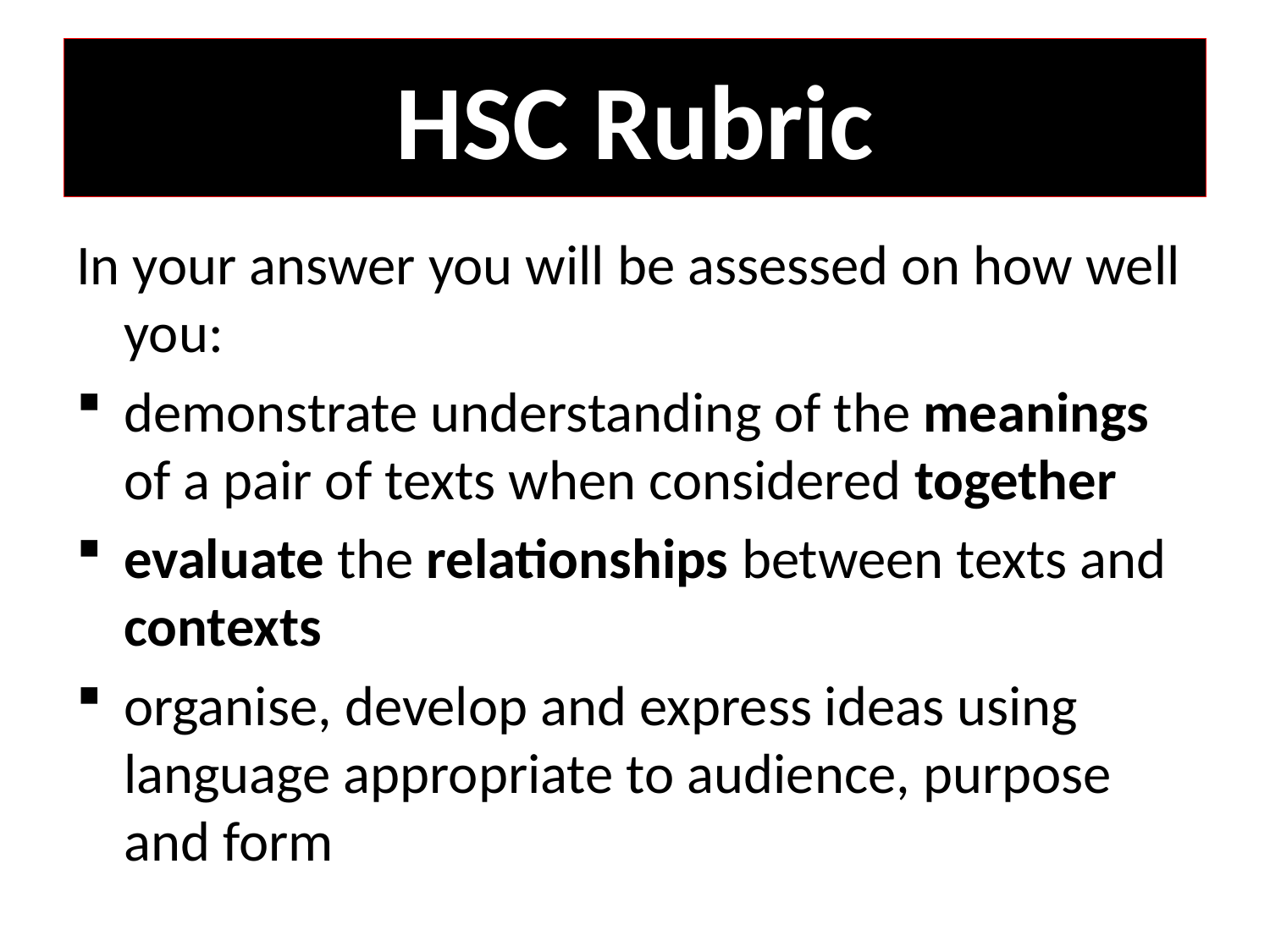

# HSC Rubric
In your answer you will be assessed on how well you:
demonstrate understanding of the meanings of a pair of texts when considered together
evaluate the relationships between texts and contexts
organise, develop and express ideas using language appropriate to audience, purpose and form